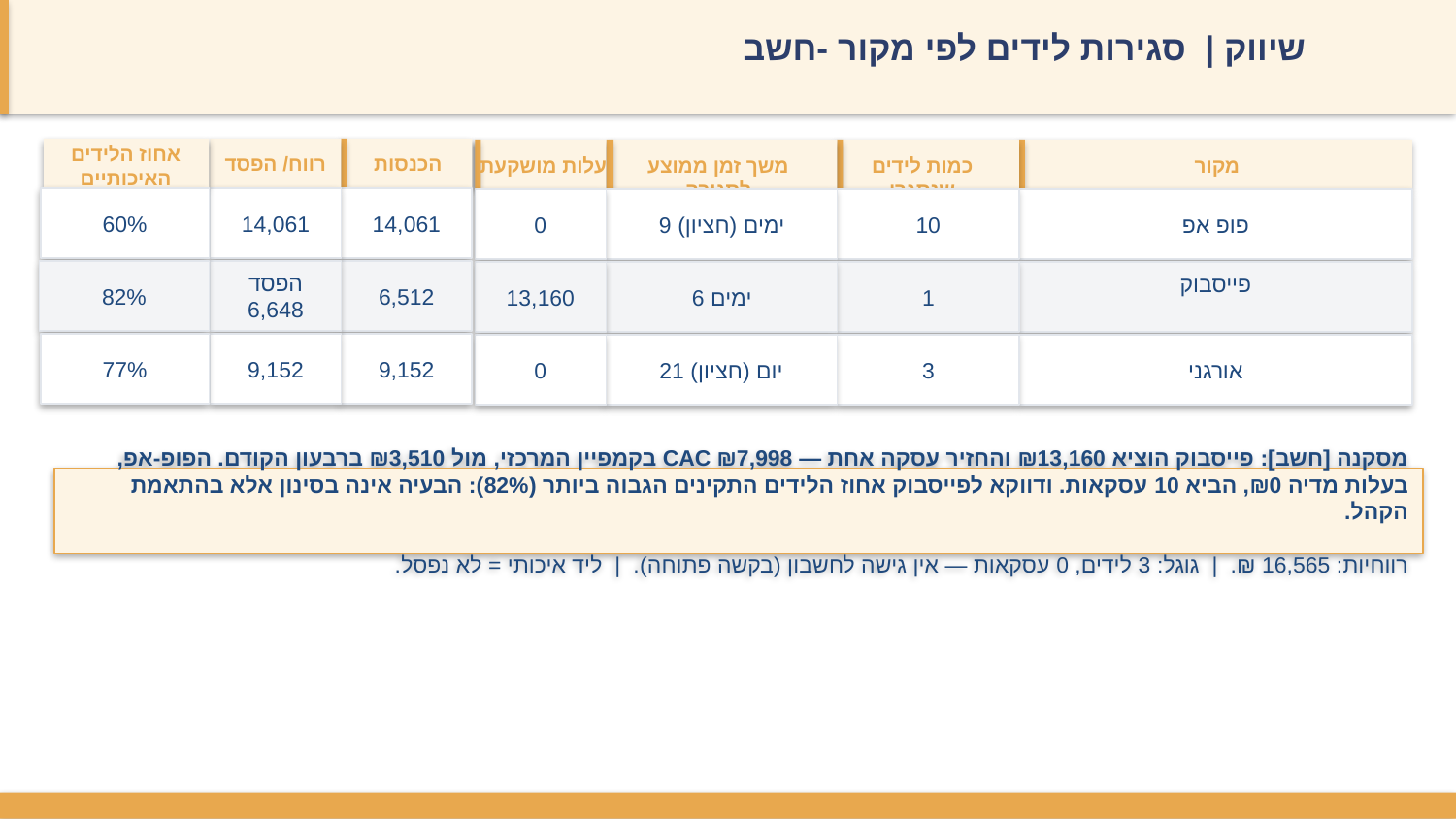

שיווק |  סגירות לידים לפי מקור -חשב
אחוז הלידים האיכותיים

רווח/ הפסד

הכנסות
משך זמן ממוצע לסגירה
כמות לידים שנסגרו
מקור
עלות מושקעת
60%
14,061
14,061
0
9 ימים (חציון)
10
פופ אפ
82%
הפסד 6,648
6,512
13,160
6 ימים
1
פייסבוק
77%
9,152
9,152
0
21 יום (חציון)
3
אורגני
מסקנה [חשב]: פייסבוק הוציא ₪13,160 והחזיר עסקה אחת — CAC ₪7,998 בקמפיין המרכזי, מול ₪3,510 ברבעון הקודם. הפופ-אפ, בעלות מדיה ₪0, הביא 10 עסקאות. ודווקא לפייסבוק אחוז הלידים התקינים הגבוה ביותר (82%): הבעיה אינה בסינון אלא בהתאמת הקהל.
רווחיות: 16,565 ₪.  |  גוגל: 3 לידים, 0 עסקאות — אין גישה לחשבון (בקשה פתוחה).  |  ליד איכותי = לא נפסל.